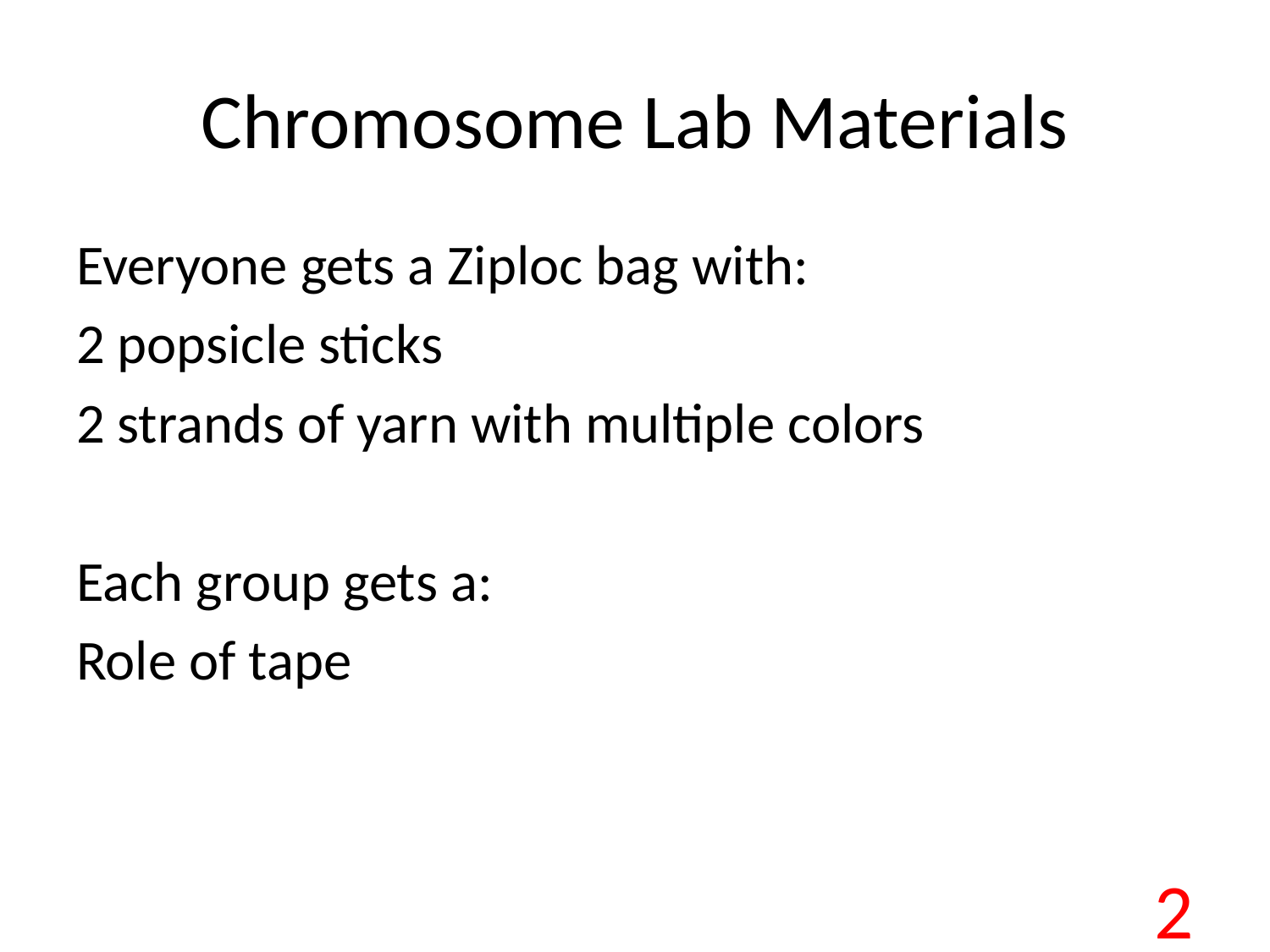

# Chromosome Lab Materials
Everyone gets a Ziploc bag with:
2 popsicle sticks
2 strands of yarn with multiple colors

Each group gets a:
Role of tape
2